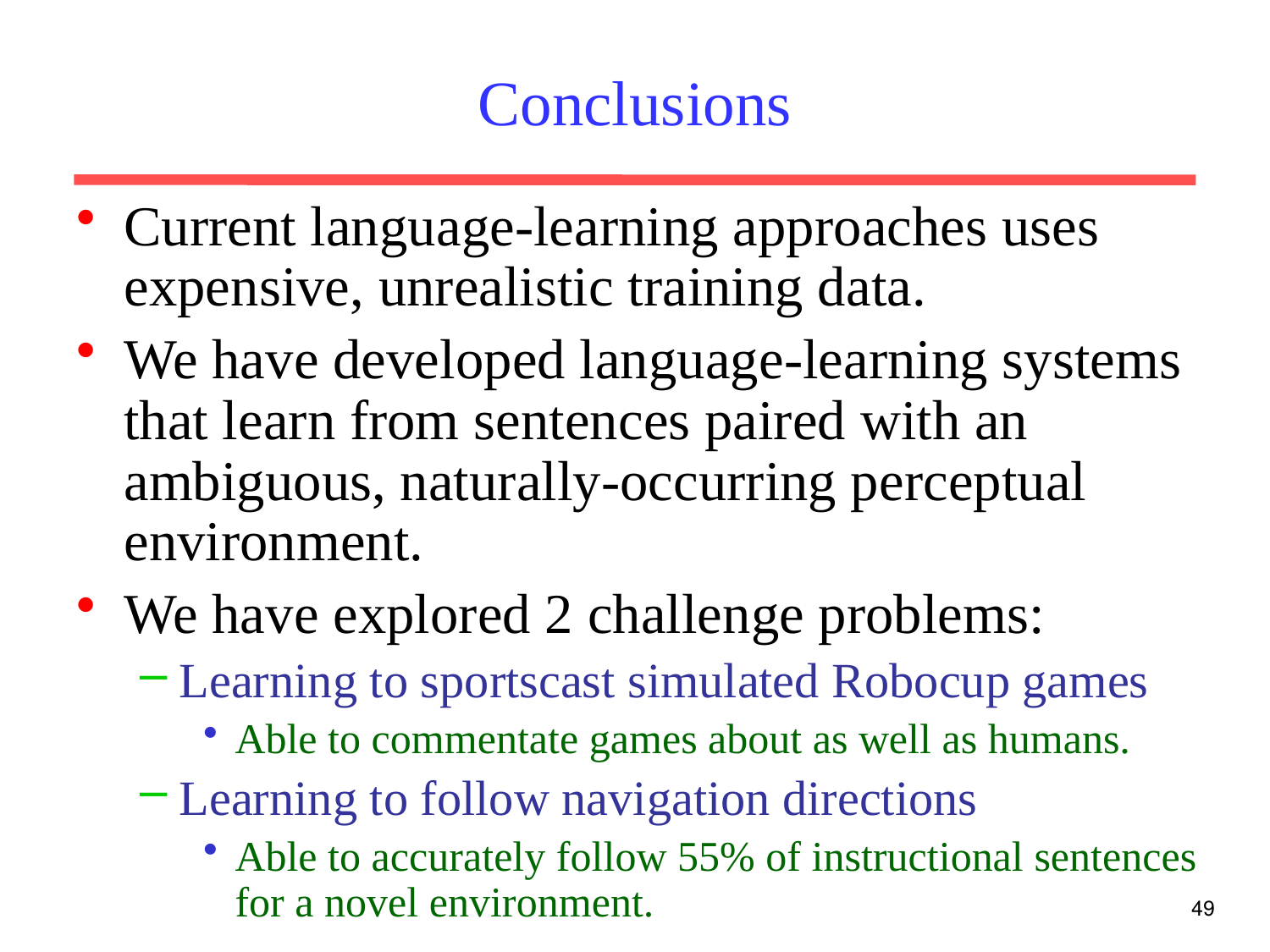

# Conclusions
Current language-learning approaches uses expensive, unrealistic training data.
We have developed language-learning systems that learn from sentences paired with an ambiguous, naturally-occurring perceptual environment.
We have explored 2 challenge problems:
Learning to sportscast simulated Robocup games
Able to commentate games about as well as humans.
Learning to follow navigation directions
Able to accurately follow 55% of instructional sentences for a novel environment.

49